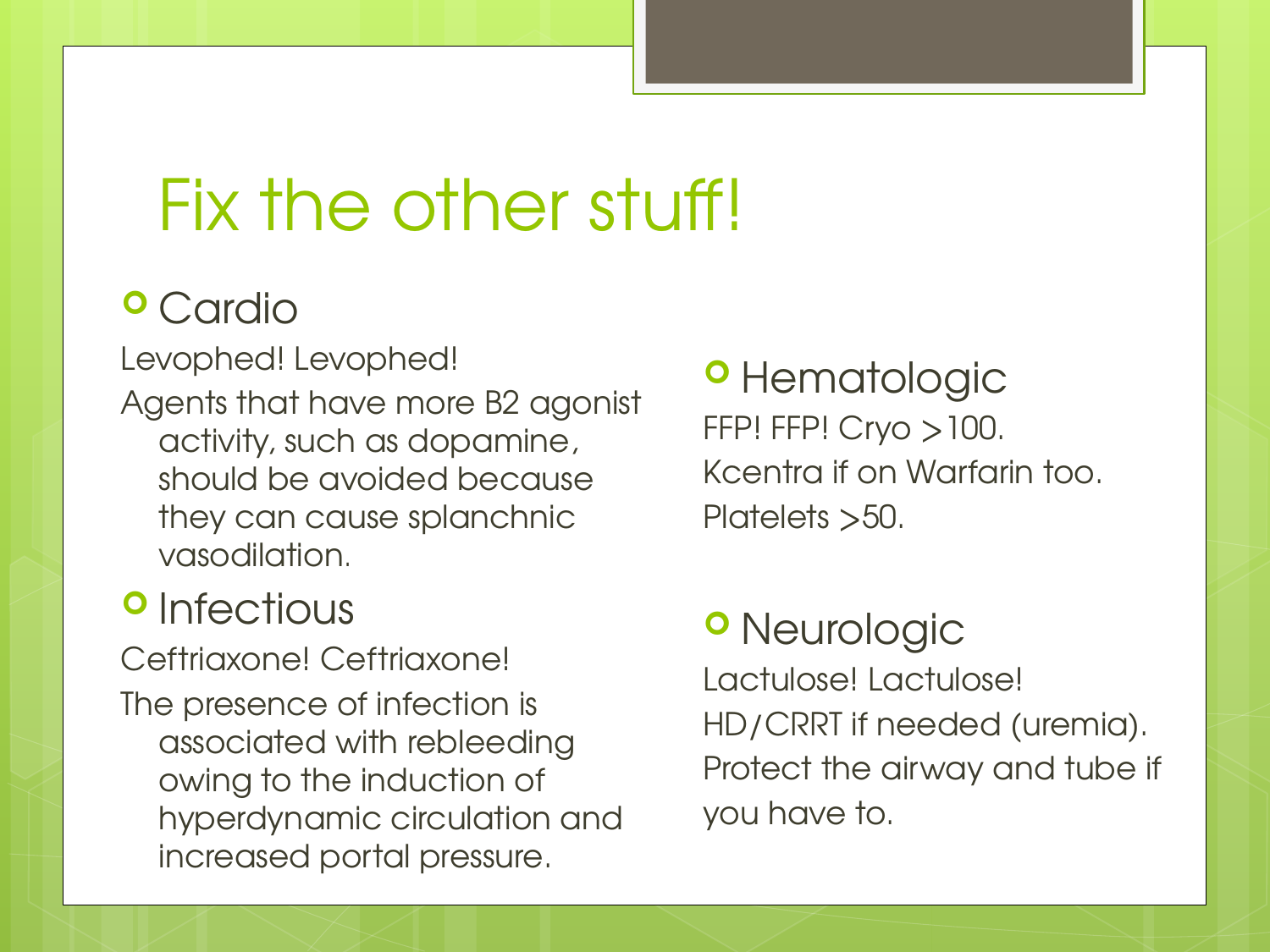

# Fix the other stuff!
Cardio
Levophed! Levophed!
Agents that have more B2 agonist activity, such as dopamine, should be avoided because they can cause splanchnic vasodilation.
Infectious
Ceftriaxone! Ceftriaxone!
The presence of infection is associated with rebleeding owing to the induction of hyperdynamic circulation and increased portal pressure.
Hematologic
FFP! FFP! Cryo >100.
Kcentra if on Warfarin too.
Platelets >50.

Neurologic
Lactulose! Lactulose!
HD/CRRT if needed (uremia).
Protect the airway and tube if
you have to.